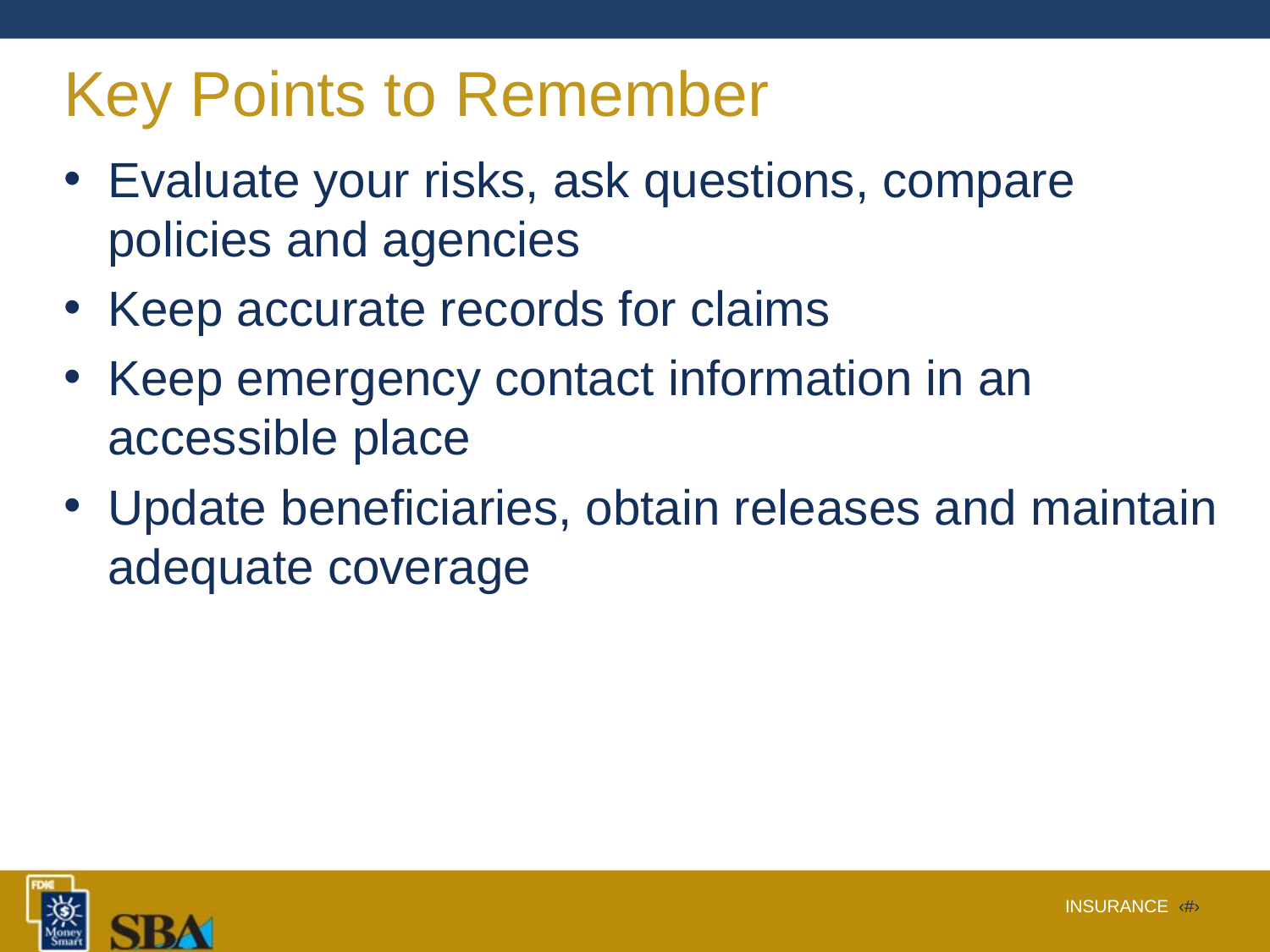

# Key Points to Remember
Evaluate your risks, ask questions, compare  policies and agencies
Keep accurate records for claims
Keep emergency contact information in an accessible place
Update beneficiaries, obtain releases and maintain adequate coverage